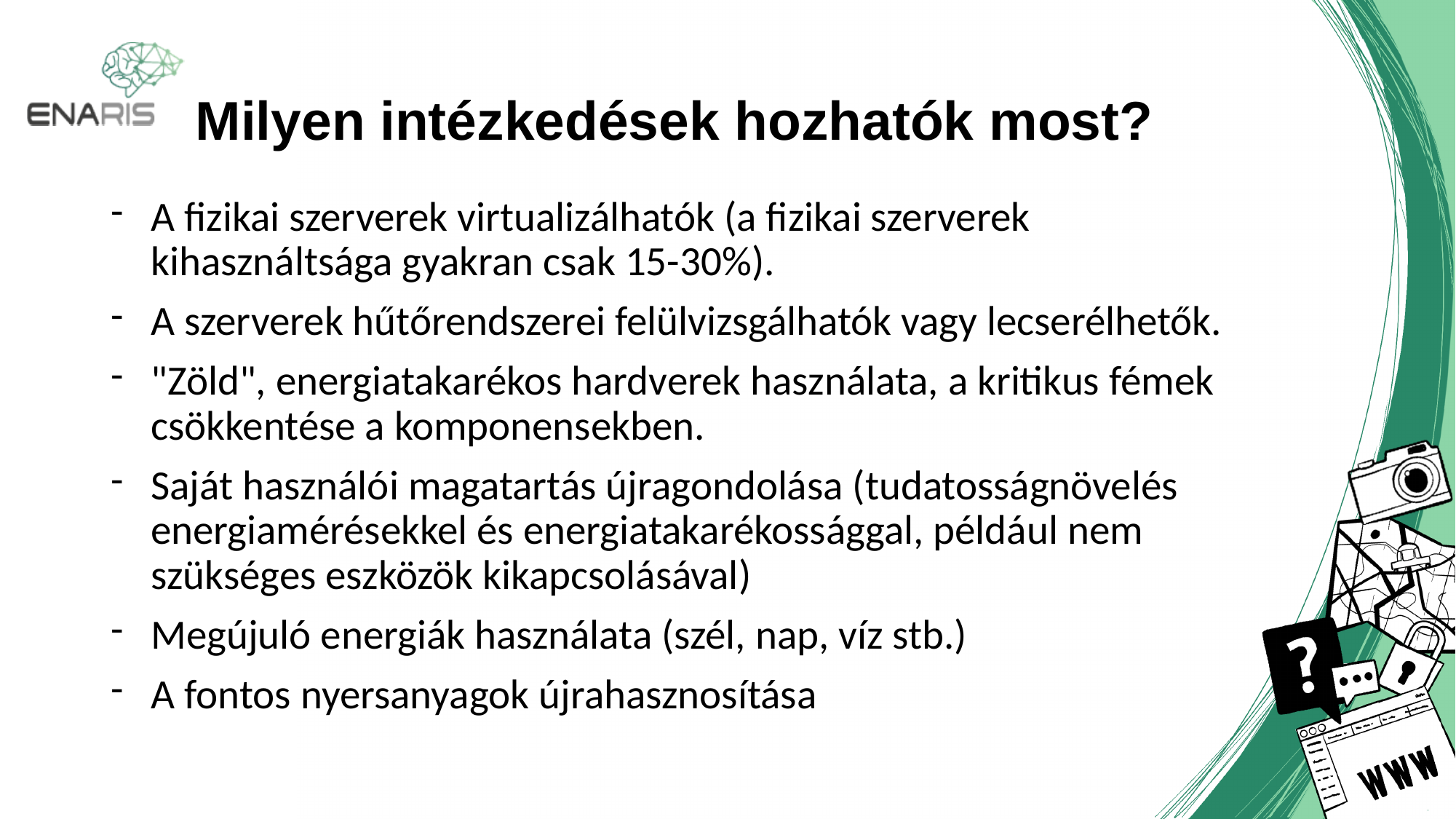

# Milyen intézkedések hozhatók most?
A fizikai szerverek virtualizálhatók (a fizikai szerverek kihasználtsága gyakran csak 15-30%).
A szerverek hűtőrendszerei felülvizsgálhatók vagy lecserélhetők.
"Zöld", energiatakarékos hardverek használata, a kritikus fémek csökkentése a komponensekben.
Saját használói magatartás újragondolása (tudatosságnövelés energiamérésekkel és energiatakarékossággal, például nem szükséges eszközök kikapcsolásával)
Megújuló energiák használata (szél, nap, víz stb.)
A fontos nyersanyagok újrahasznosítása